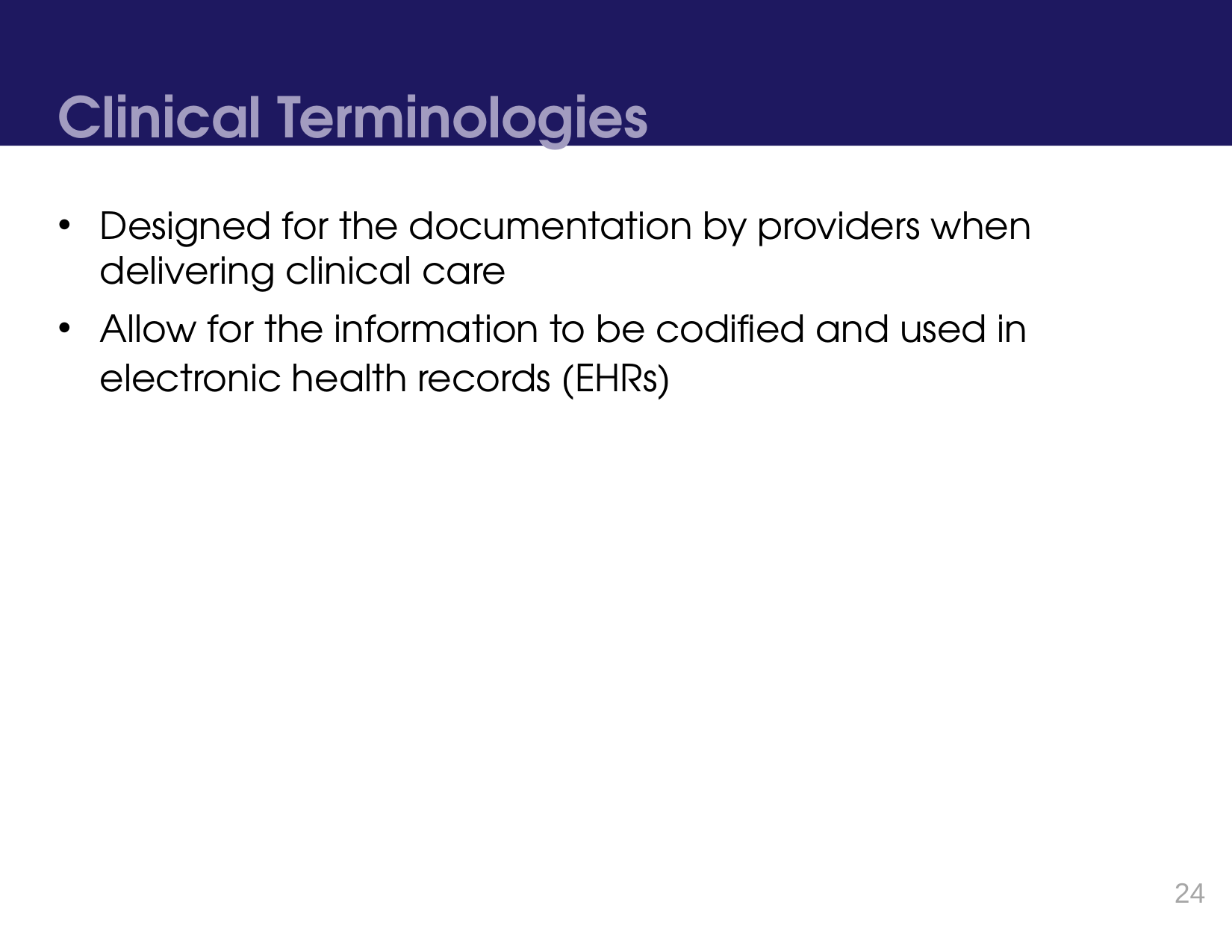

# Clinical Terminologies
Designed for the documentation by providers when delivering clinical care
Allow for the information to be codified and used in electronic health records (EHRs)
24